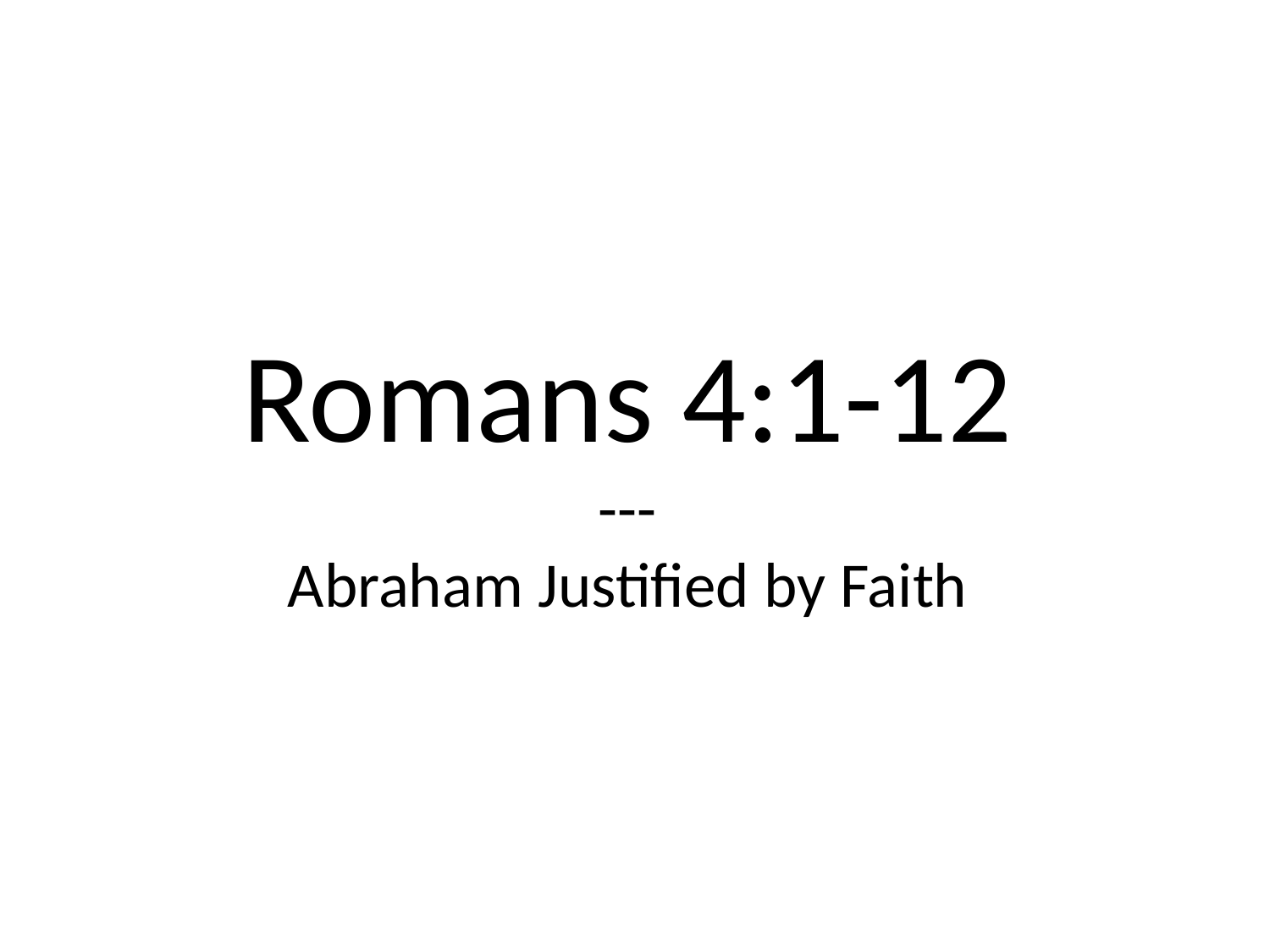

# Romans 4:1-12 --- Abraham Justified by Faith